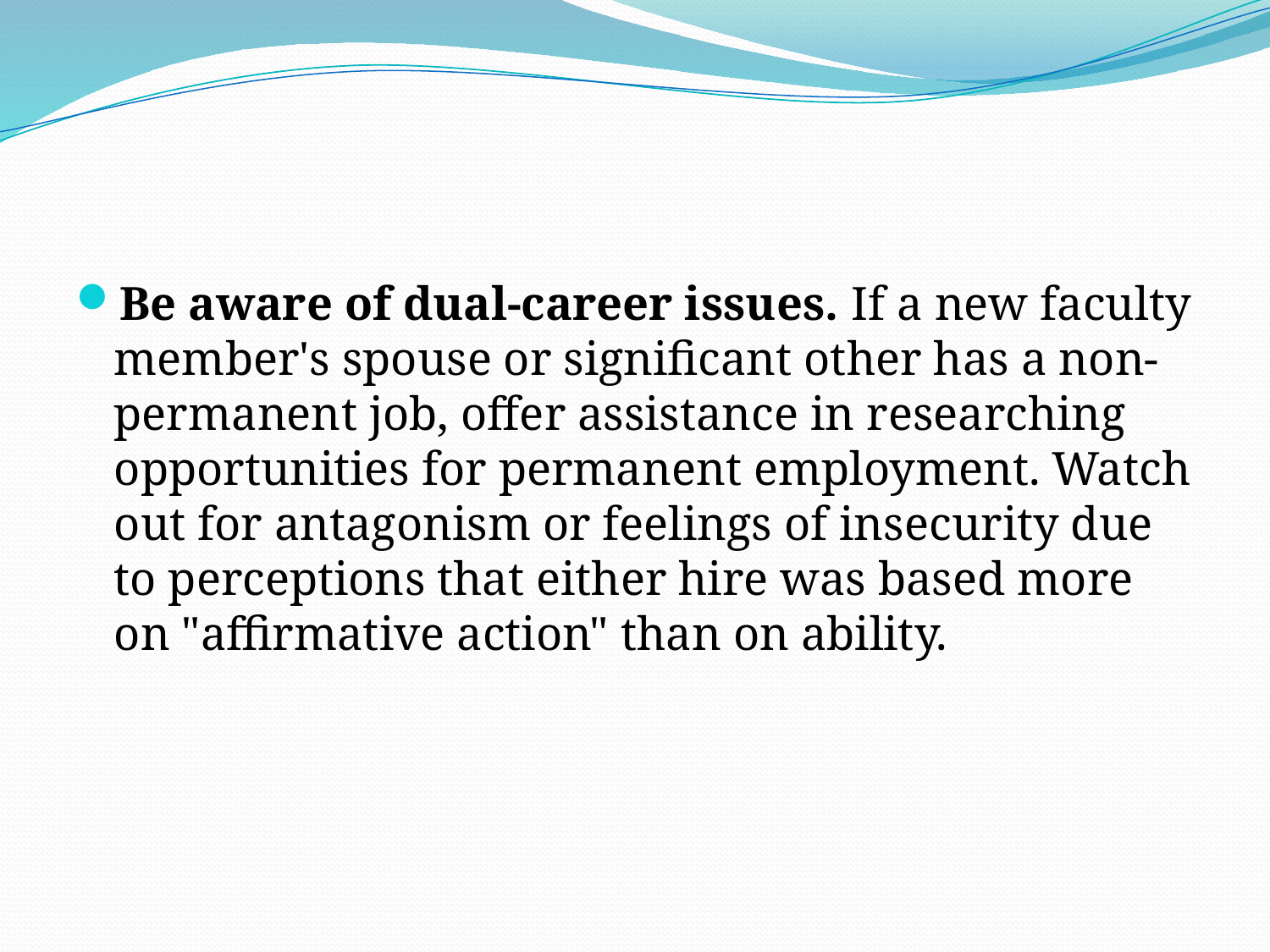

#
Be aware of dual-career issues. If a new faculty member's spouse or significant other has a non-permanent job, offer assistance in researching opportunities for permanent employment. Watch out for antagonism or feelings of insecurity due to perceptions that either hire was based more on "affirmative action" than on ability.